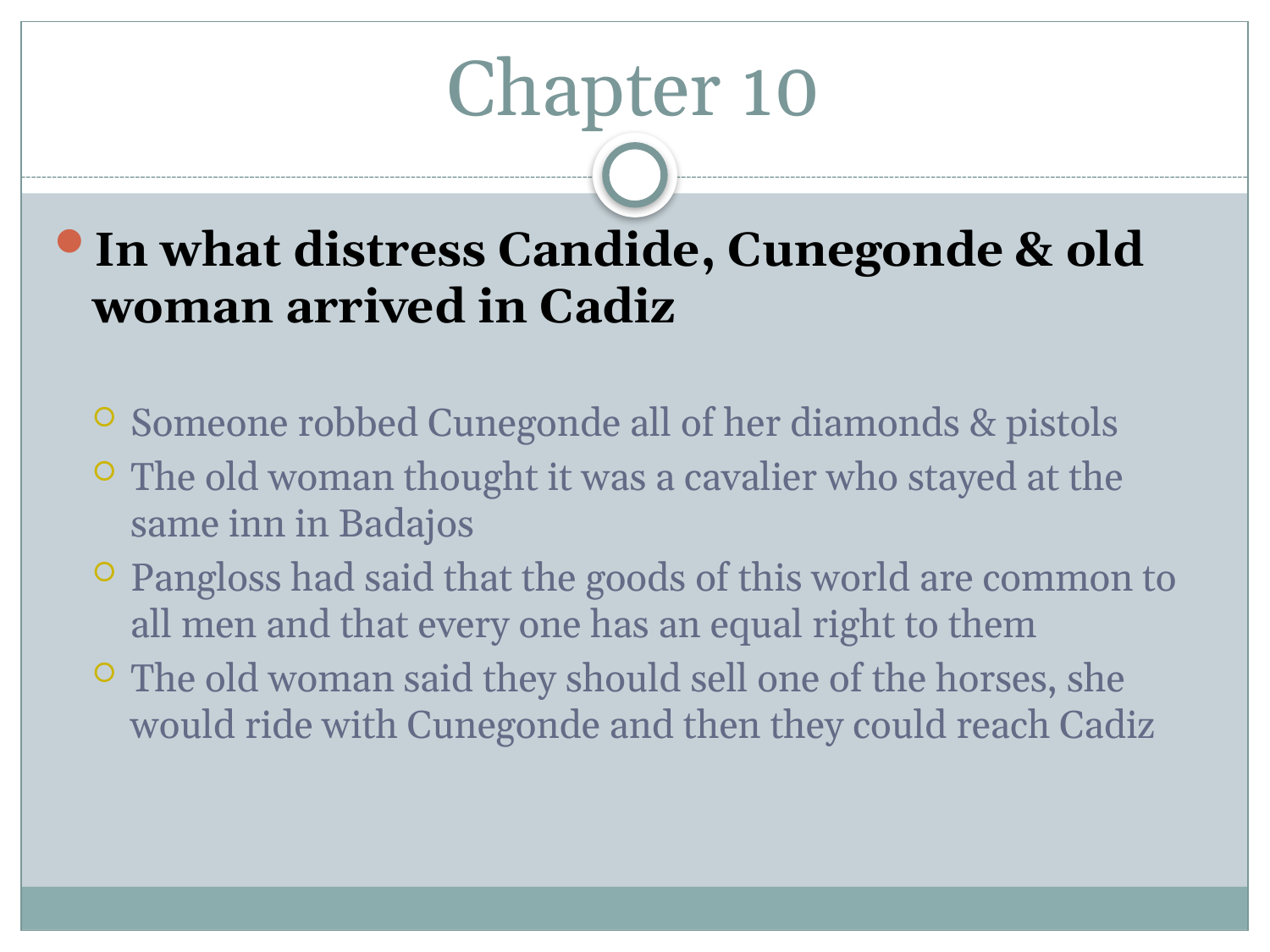

# Chapter 10
In what distress Candide, Cunegonde & old woman arrived in Cadiz
Someone robbed Cunegonde all of her diamonds & pistols
The old woman thought it was a cavalier who stayed at the same inn in Badajos
Pangloss had said that the goods of this world are common to all men and that every one has an equal right to them
The old woman said they should sell one of the horses, she would ride with Cunegonde and then they could reach Cadiz